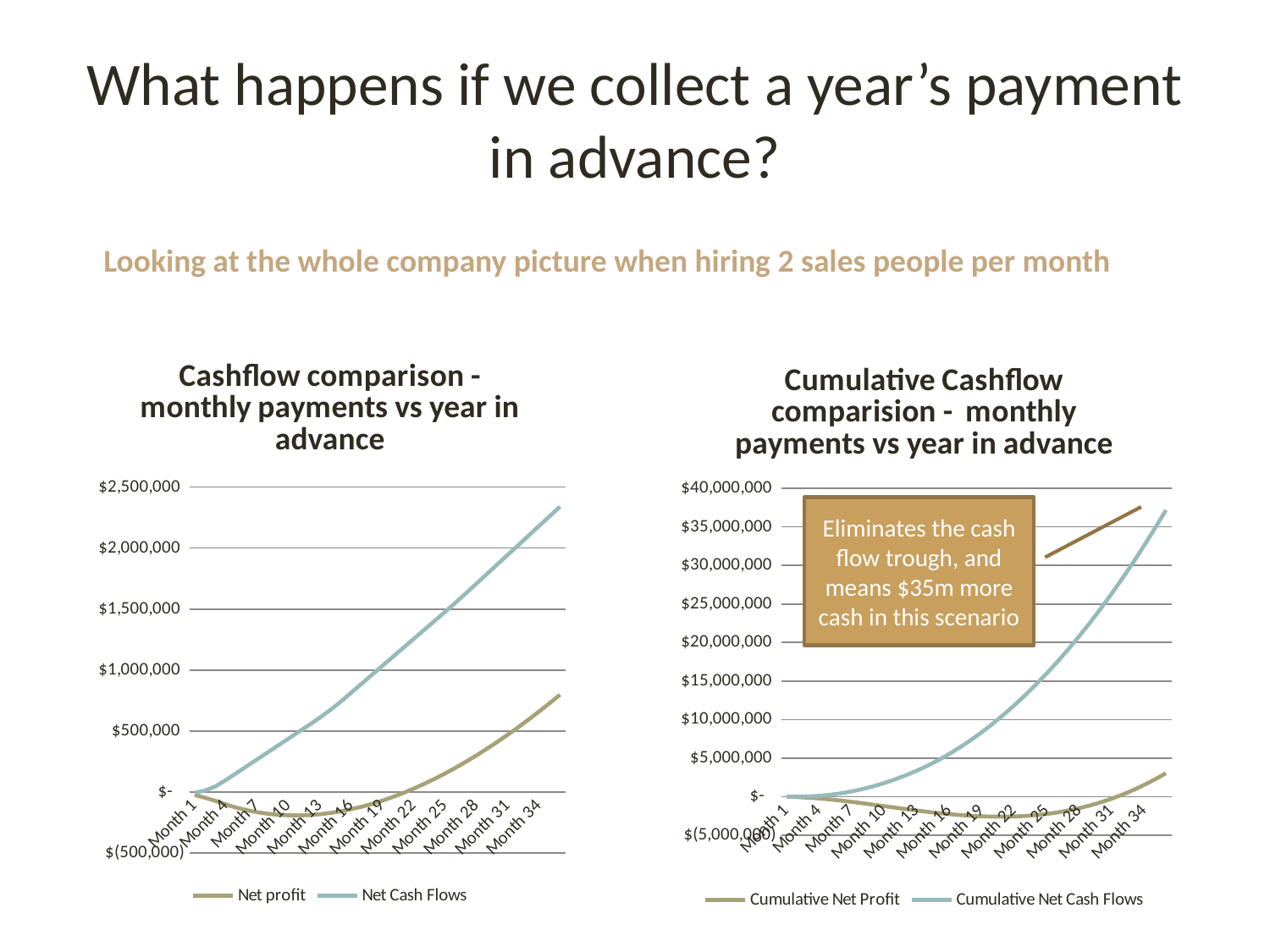

# What happens if we collect a year’s payment in advance?
Looking at the whole company picture when hiring 2 sales people per month

### Chart: Cashflow comparison - monthly payments vs year in advance

| Category | Net profit | Net Cash Flows |
|---|---|---|
| Month 1 | -23728.22048611111 | -6433.554687499998 |
| Month 2 | -47070.93142361111 | 11685.936197916672 |
| Month 3 | -72592.23871527777 | 46463.539062500015 |
| Month 4 | -102416.61935763889 | 98681.11979166669 |
| Month 5 | -127760.77893880209 | 155347.78645833334 |
| Month 6 | -148736.7229852973 | 212014.453125 |
| Month 7 | -165453.65688549122 | 268681.1197916666 |
| Month 8 | -178018.0558930414 | 325347.7864583333 |
| Month 9 | -186533.73338026402 | 382014.45312499994 |
| Month 10 | -191101.90738516717 | 438681.1197916666 |
| Month 11 | -191821.26549480876 | 495347.78645833326 |
| Month 12 | -188788.02810657053 | 552014.453125 |
| Month 13 | -182096.01010789938 | 610381.1197916666 |
| Month 14 | -171836.68101405597 | 672657.7864583334 |
| Month 15 | -158099.22360241984 | 740544.453125 |
| Month 16 | -140970.59108093585 | 814211.1197916666 |
| Month 17 | -120535.56282735005 | 887877.7864583334 |
| Month 18 | -96876.7987349648 | 961544.453125 |
| Month 19 | -70074.89219975041 | 1035211.1197916666 |
| Month 20 | -40208.42178277753 | 1108877.7864583333 |
| Month 21 | -7354.001581089804 | 1182544.453125 |
| Month 22 | 28413.6696606942 | 1256211.1197916665 |
| Month 23 | 67021.7606665726 | 1329877.7864583333 |
| Month 24 | 108399.26094244304 | 1403544.453125 |
| Month 25 | 152476.93525655556 | 1477721.1197916665 |
| Month 26 | 199187.27925795421 | 1553070.7864583333 |
| Month 27 | 248464.47620445665 | 1630103.453125 |
| Month 28 | 300244.3547724355 | 1708870.1197916665 |
| Month 29 | 354464.347921354 | 1787636.7864583333 |
| Month 30 | 411063.4527866882 | 1866403.4531249998 |
| Month 31 | 469982.19157552766 | 1945170.1197916665 |
| Month 32 | 531162.5734397855 | 2023936.7864583333 |
| Month 33 | 594548.0573025756 | 2102703.453125 |
| Month 34 | 660083.5156139345 | 2181470.119791667 |
| Month 35 | 727715.1990126483 | 2260236.7864583335 |
| Month 36 | 797390.7018715339 | 2339003.453125 |

### Chart: Cumulative Cashflow comparision -  monthly payments vs year in advance

| Category | Cumulative Net Profit | Cumulative Net Cash Flows |
|---|---|---|
| Month 1 | -23728.22048611111 | -18533.776041666664 |
| Month 2 | -70799.15190972222 | -19528.570312499996 |
| Month 3 | -143391.39062499997 | 11631.841145833358 |
| Month 4 | -245808.00998263888 | 90560.74739583337 |
| Month 5 | -373568.78892144095 | 226156.32031250003 |
| Month 6 | -522305.5119067382 | 418418.5598958334 |
| Month 7 | -687759.1687922295 | 667347.4661458333 |
| Month 8 | -865777.2246852708 | 972943.0390625 |
| Month 9 | -1052310.9580655347 | 1335205.2786458335 |
| Month 10 | -1243412.865450702 | 1754134.1848958335 |
| Month 11 | -1435234.1309455105 | 2229729.7578125 |
| Month 12 | -1624022.159052081 | 2761991.9973958335 |
| Month 13 | -1806118.16915998 | 3352620.903645833 |
| Month 14 | -1977954.8501740363 | 4005526.4765625 |
| Month 15 | -2136054.0737764565 | 4726318.716145833 |
| Month 16 | -2277024.664857392 | 5520777.622395833 |
| Month 17 | -2397560.227684742 | 6388903.1953125 |
| Month 18 | -2494437.0264197066 | 7330695.434895833 |
| Month 19 | -2564511.9186194567 | 8346154.341145834 |
| Month 20 | -2604720.3404022334 | 9435279.9140625 |
| Month 21 | -2612074.341983323 | 10598072.153645834 |
| Month 22 | -2583660.672322629 | 11834531.059895834 |
| Month 23 | -2516638.9116560575 | 13144656.632812498 |
| Month 24 | -2408239.6507136133 | 14528448.872395832 |
| Month 25 | -2255762.7154570576 | 15986417.778645832 |
| Month 26 | -2056575.4361991044 | 17519736.3515625 |
| Month 27 | -1808110.9599946477 | 19130087.591145832 |
| Month 28 | -1507866.6052222103 | 20819205.497395832 |
| Month 29 | -1153402.2573008537 | 22587090.0703125 |
| Month 30 | -742338.804514166 | 24433741.309895832 |
| Month 31 | -272356.6129386388 | 26359159.216145832 |
| Month 32 | 258805.96050114557 | 28363343.7890625 |
| Month 33 | 853354.0178037211 | 30446295.028645832 |
| Month 34 | 1513437.5334176533 | 32608012.934895836 |
| Month 35 | 2241152.7324303016 | 34848497.5078125 |
| Month 36 | 3038543.4343018346 | 37167748.747395836 |
Eliminates the cash flow trough, and means $35m more cash in this scenario